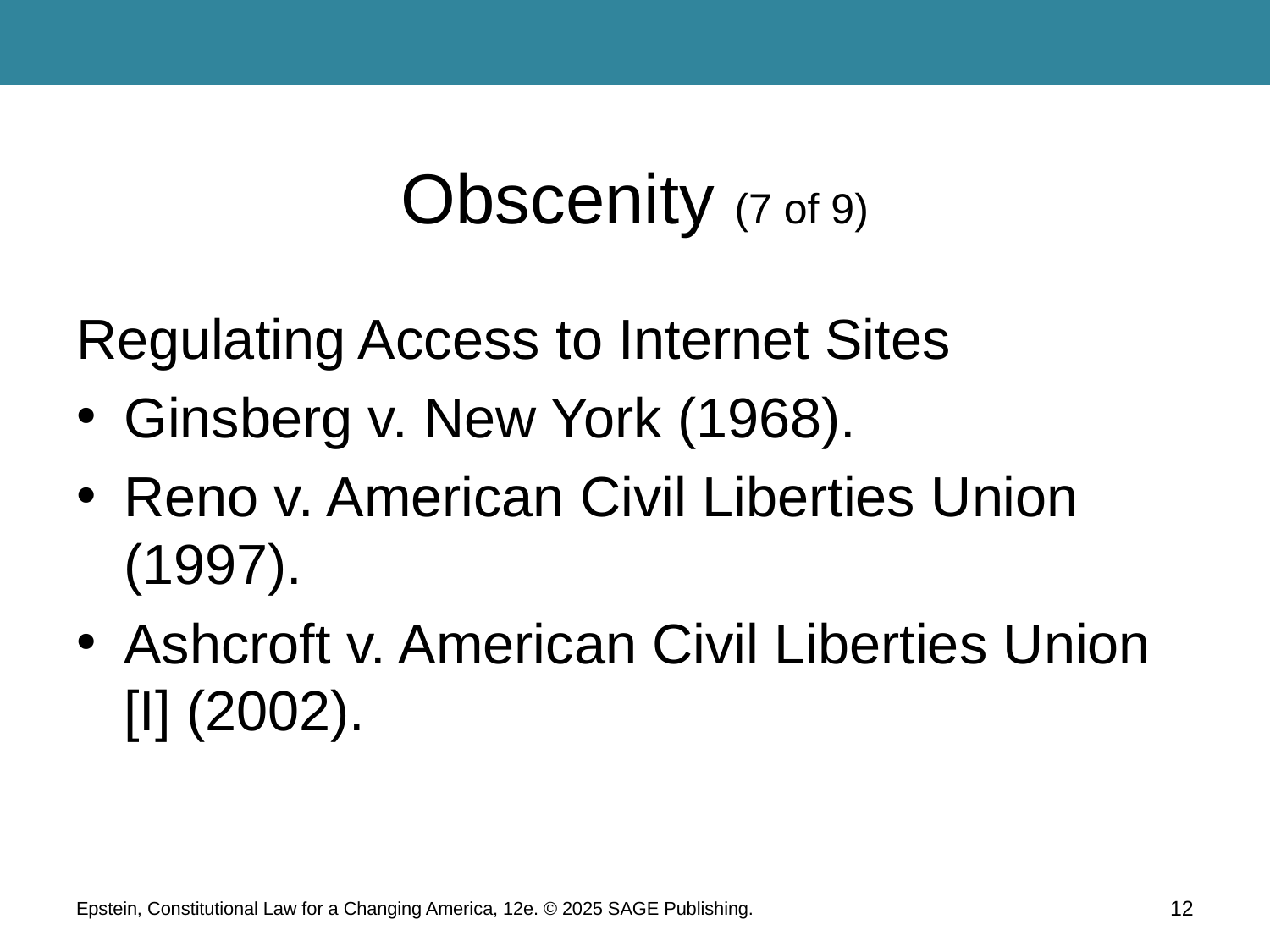

# Obscenity (7 of 9)
Regulating Access to Internet Sites
Ginsberg v. New York (1968).
Reno v. American Civil Liberties Union (1997).
Ashcroft v. American Civil Liberties Union [I] (2002).

Epstein, Constitutional Law for a Changing America, 12e. © 2025 SAGE Publishing.
12